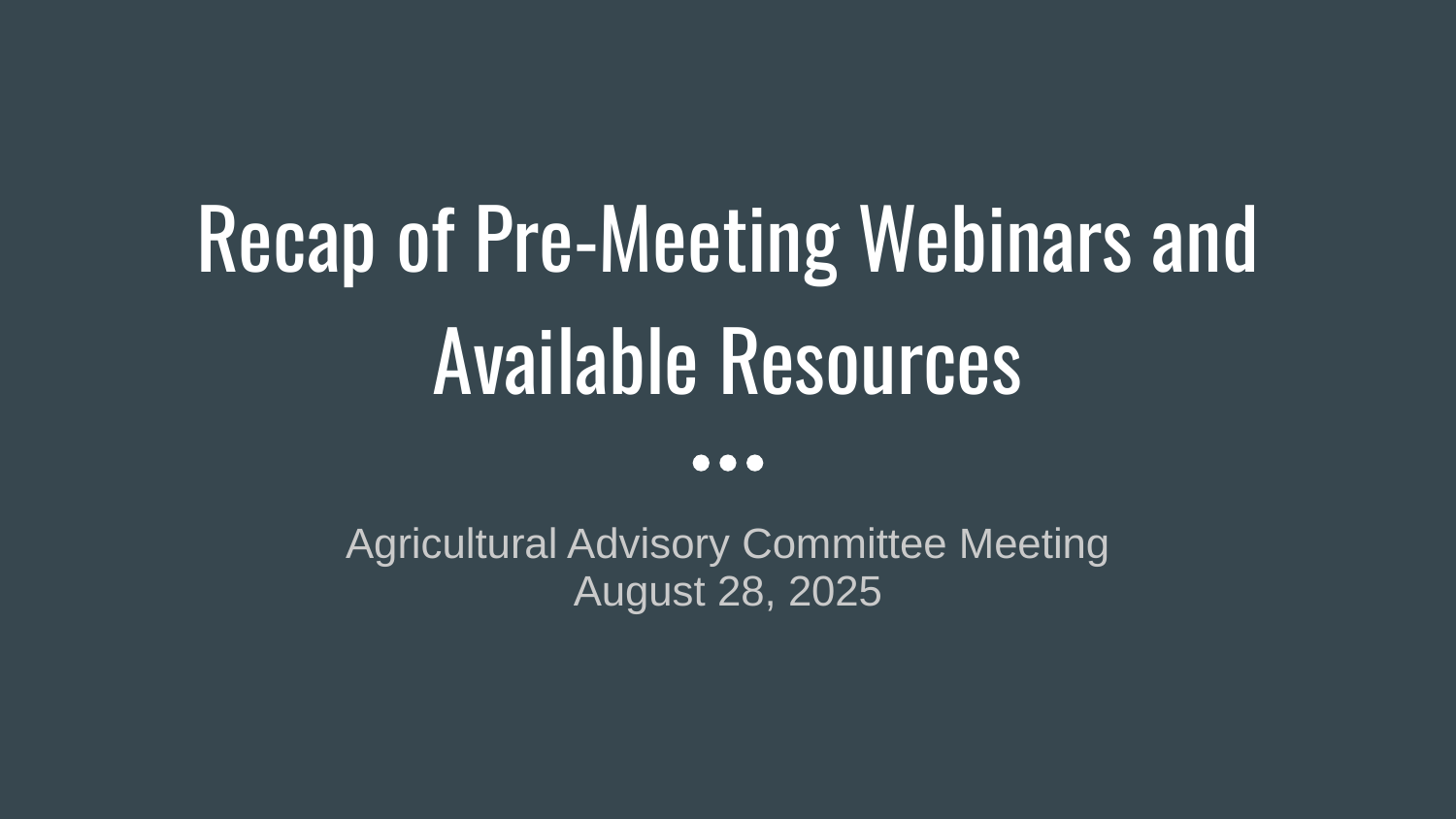

# Recap of Pre-Meeting Webinars and Available Resources
Agricultural Advisory Committee Meeting
August 28, 2025